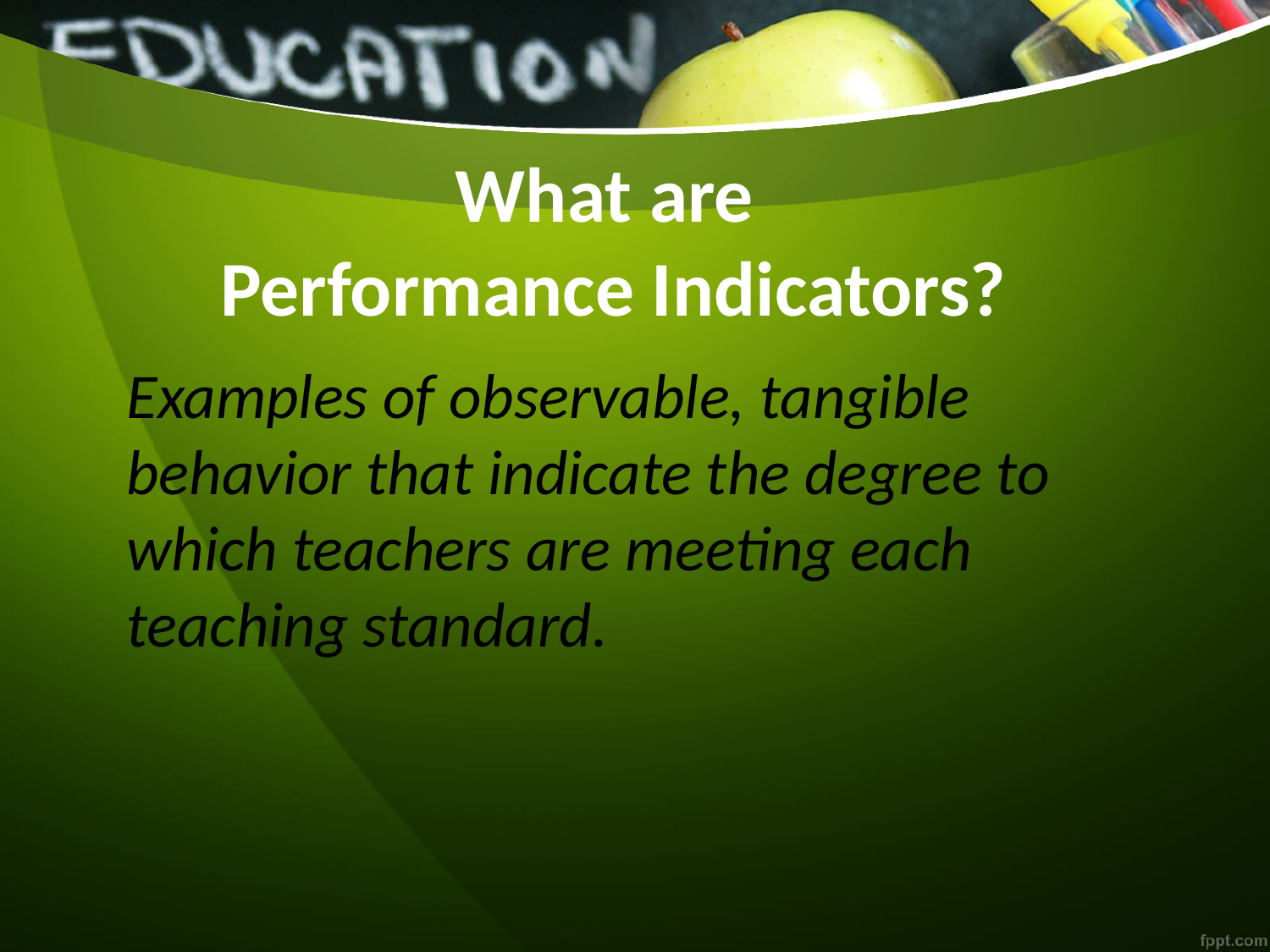

# What are Performance Indicators?
Examples of observable, tangible behavior that indicate the degree to which teachers are meeting each teaching standard.